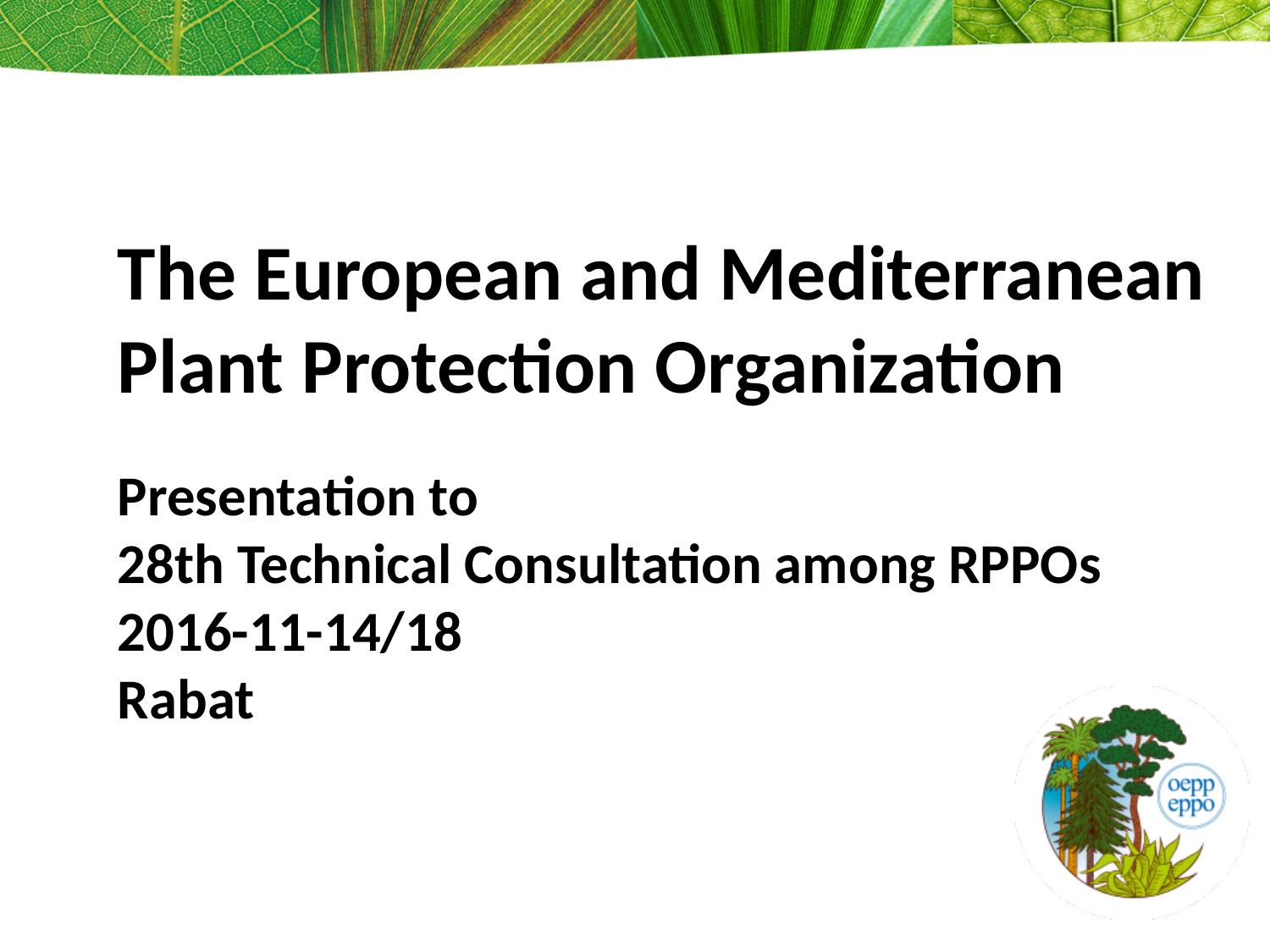

# The European and Mediterranean Plant Protection Organization Presentation to 28th Technical Consultation among RPPOs 2016-11-14/18 Rabat